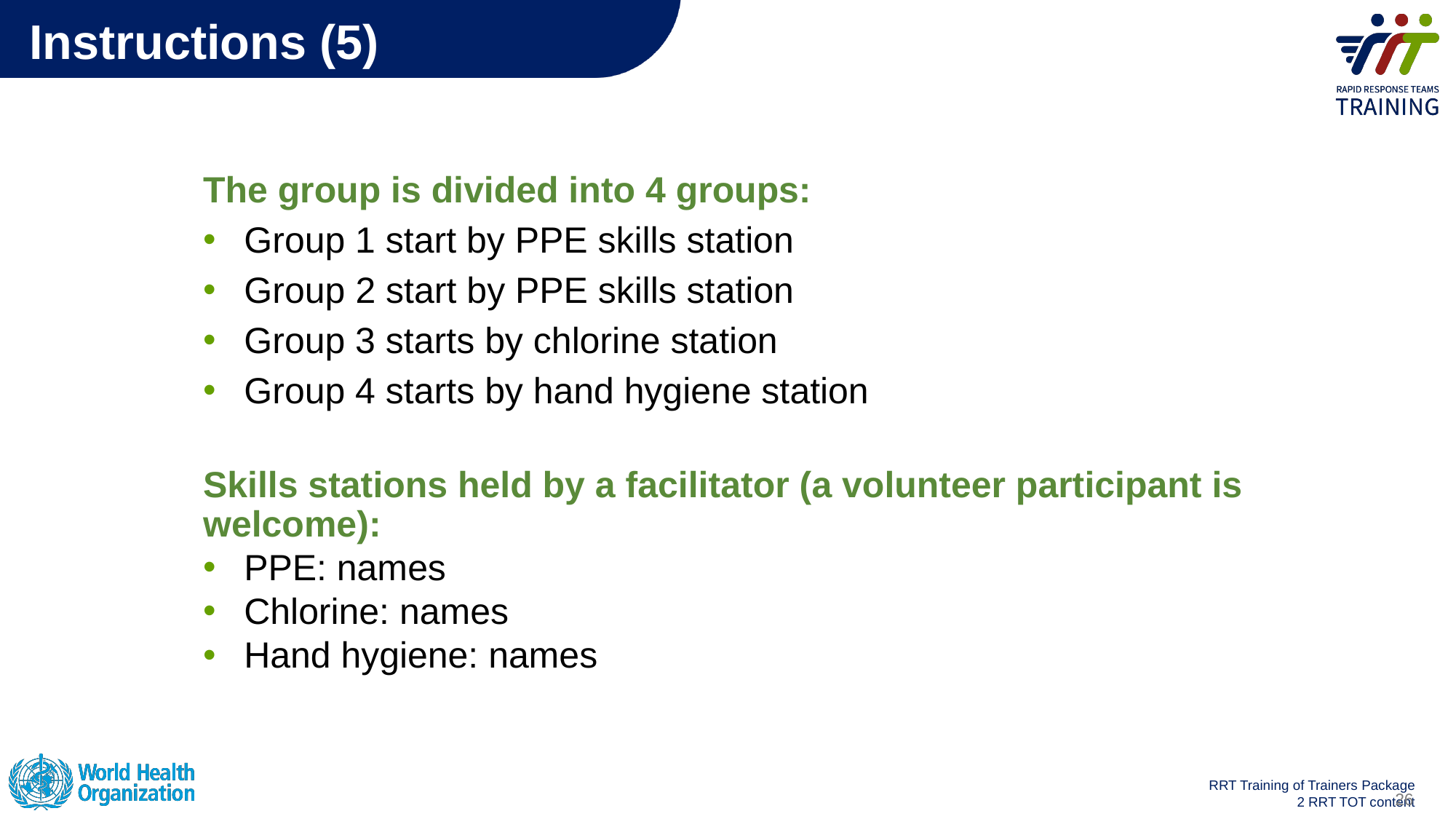

Instructions (5)
The group is divided into 4 groups:
Group 1 start by PPE skills station
Group 2 start by PPE skills station
Group 3 starts by chlorine station
Group 4 starts by hand hygiene station

Skills stations held by a facilitator (a volunteer participant is welcome):
PPE: names
Chlorine: names
Hand hygiene: names